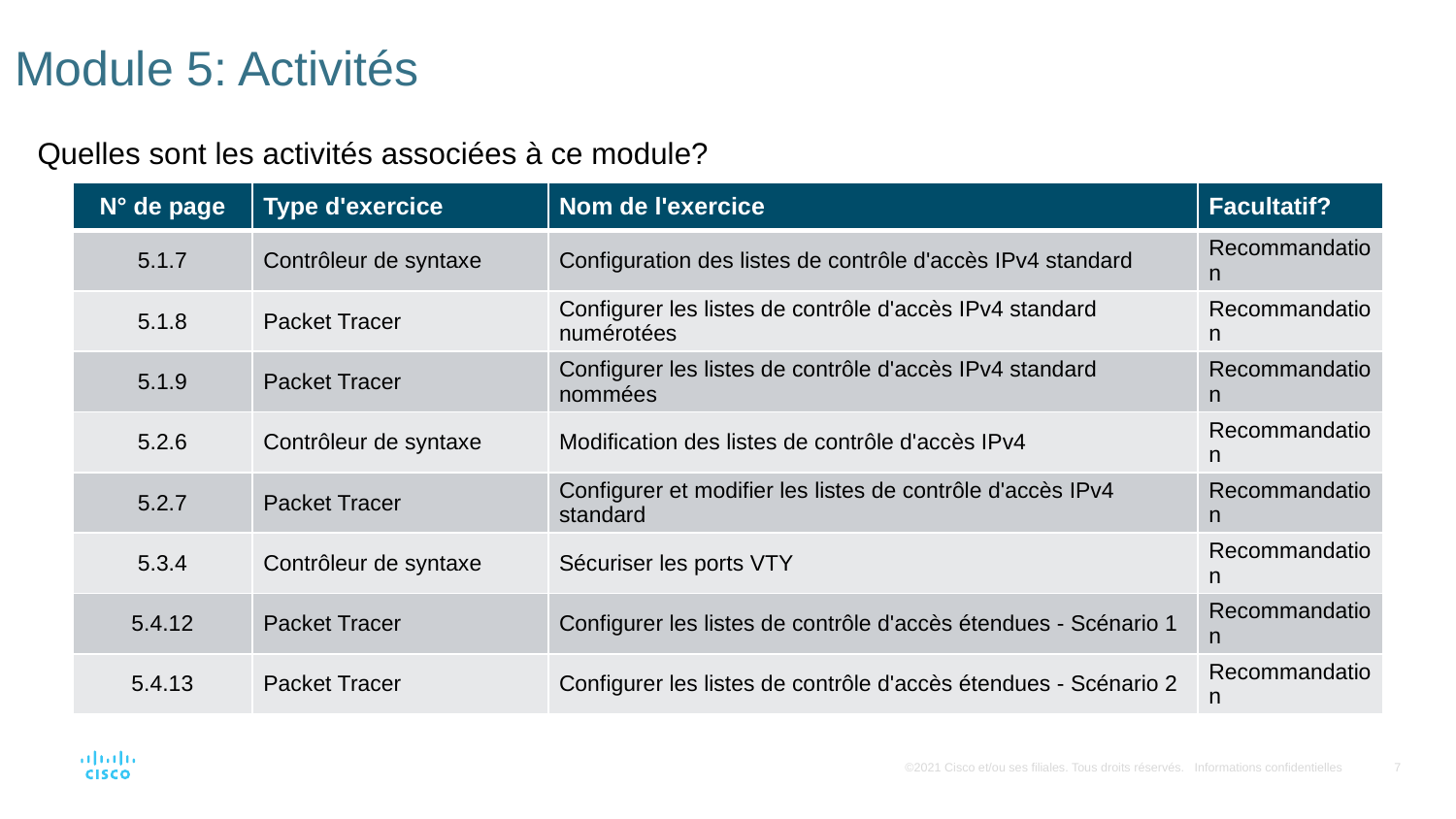

# Module 5: Activités
Quelles sont les activités associées à ce module?

| N° de page | Type d'exercice | Nom de l'exercice | Facultatif? |
| --- | --- | --- | --- |
| 5.1.7 | Contrôleur de syntaxe | Configuration des listes de contrôle d'accès IPv4 standard | Recommandation |
| 5.1.8 | Packet Tracer | Configurer les listes de contrôle d'accès IPv4 standard numérotées | Recommandation |
| 5.1.9 | Packet Tracer | Configurer les listes de contrôle d'accès IPv4 standard nommées | Recommandation |
| 5.2.6 | Contrôleur de syntaxe | Modification des listes de contrôle d'accès IPv4 | Recommandation |
| 5.2.7 | Packet Tracer | Configurer et modifier les listes de contrôle d'accès IPv4 standard | Recommandation |
| 5.3.4 | Contrôleur de syntaxe | Sécuriser les ports VTY | Recommandation |
| 5.4.12 | Packet Tracer | Configurer les listes de contrôle d'accès étendues - Scénario 1 | Recommandation |
| 5.4.13 | Packet Tracer | Configurer les listes de contrôle d'accès étendues - Scénario 2 | Recommandation |